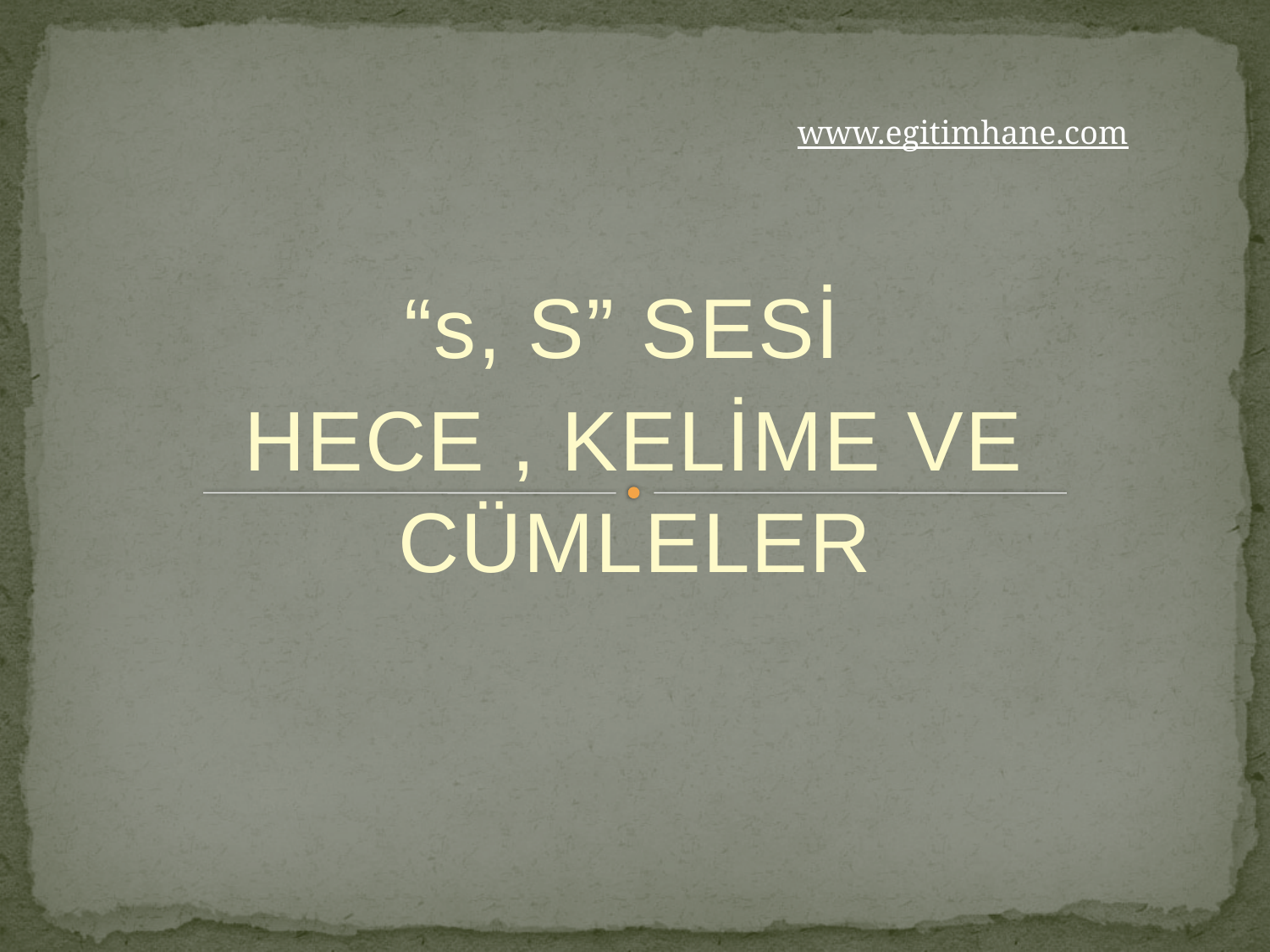

www.egitimhane.com
“s, S” SESİ
HECE , KELİME VE CÜMLELER